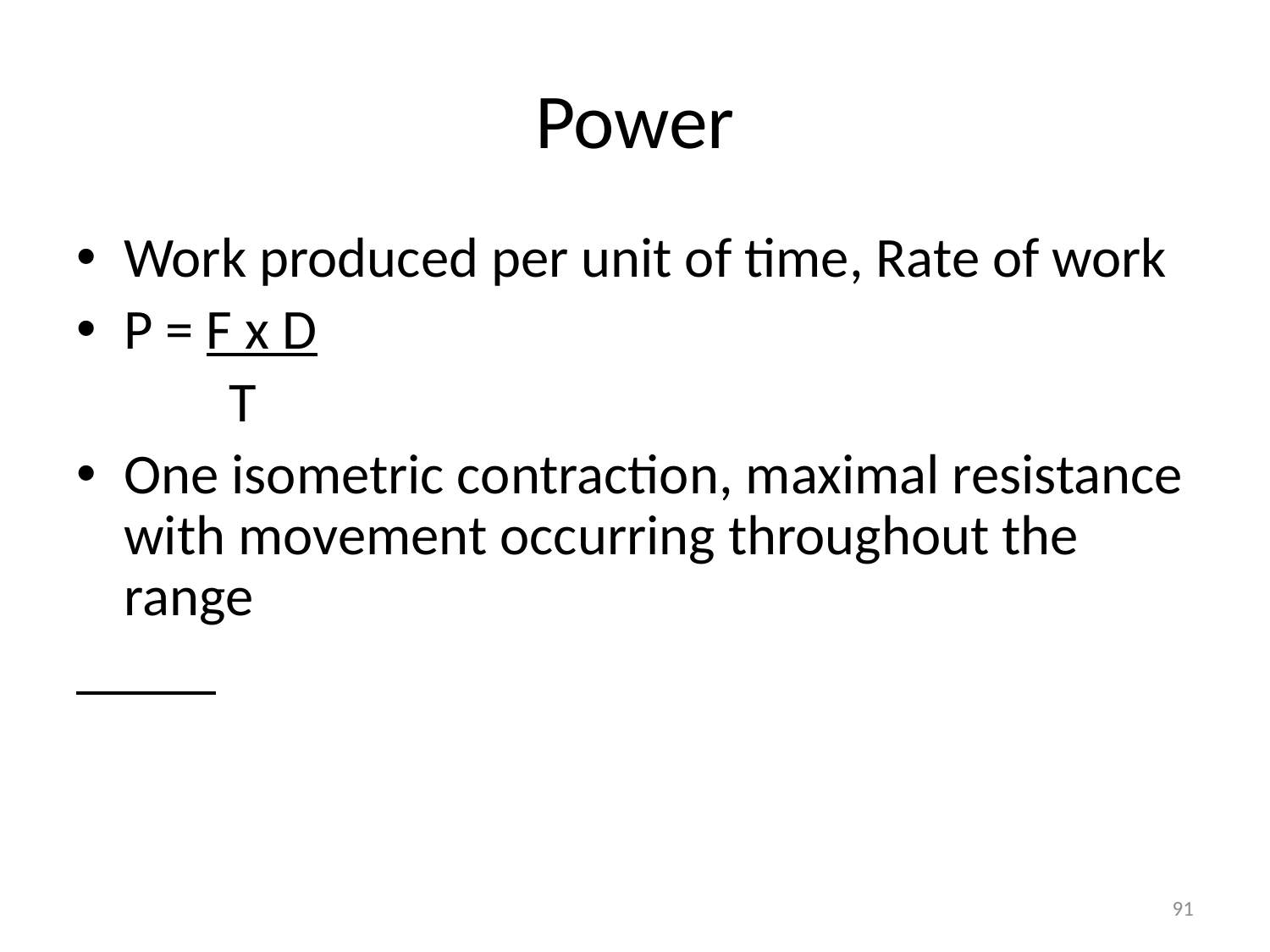

# Power
Work produced per unit of time, Rate of work
P = F x D
            T
One isometric contraction, maximal resistance with movement occurring throughout the range

91